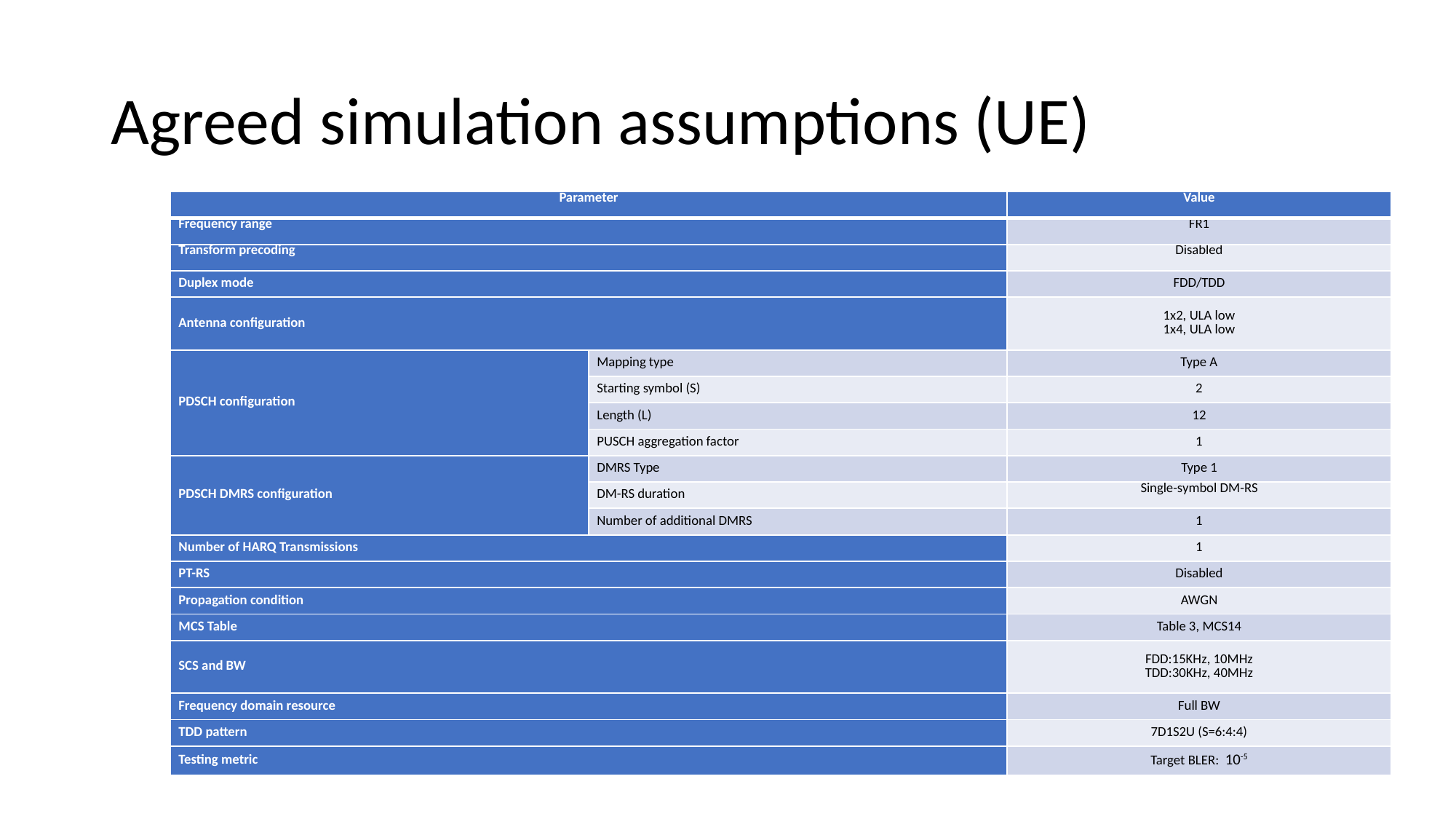

# Agreed simulation assumptions (UE)
| Parameter |  | Value |
| --- | --- | --- |
| Frequency range |  | FR1 |
| Transform precoding |  | Disabled |
| Duplex mode |  | FDD/TDD |
| Antenna configuration |  | 1x2, ULA low 1x4, ULA low |
| PDSCH configuration | Mapping type | Type A |
|  | Starting symbol (S) | 2 |
|  | Length (L) | 12 |
|  | PUSCH aggregation factor | 1 |
| PDSCH DMRS configuration | DMRS Type | Type 1 |
|  | DM-RS duration | Single-symbol DM-RS |
|  | Number of additional DMRS | 1 |
| Number of HARQ Transmissions |  | 1 |
| PT-RS |  | Disabled |
| Propagation condition |  | AWGN |
| MCS Table |  | Table 3, MCS14 |
| SCS and BW |  | FDD:15KHz, 10MHz TDD:30KHz, 40MHz |
| Frequency domain resource |  | Full BW |
| TDD pattern |  | 7D1S2U (S=6:4:4) |
| Testing metric |  | Target BLER: 10-5 |